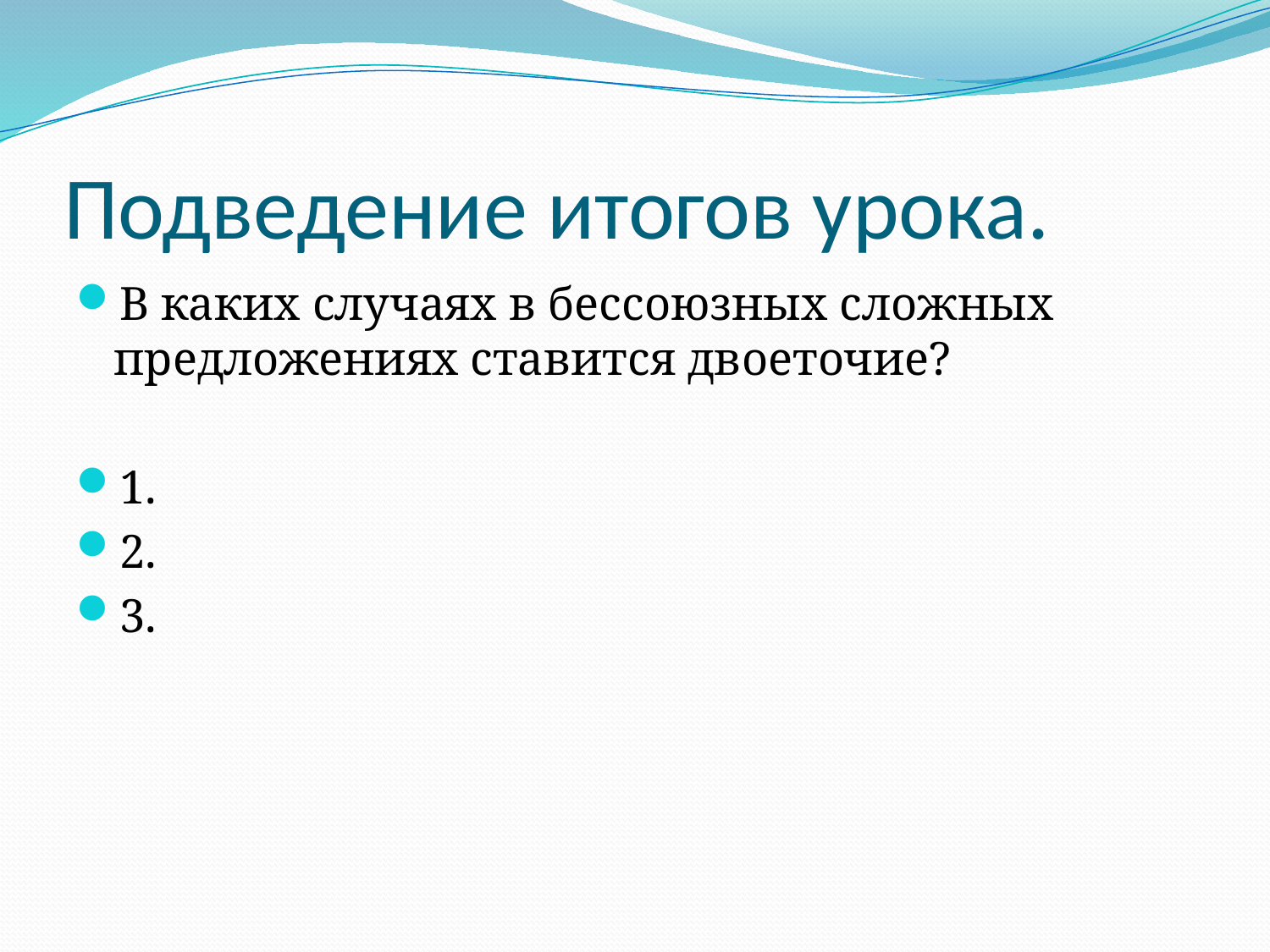

# Подведение итогов урока.
В каких случаях в бессоюзных сложных предложениях ставится двоеточие?

1.
2.
3.